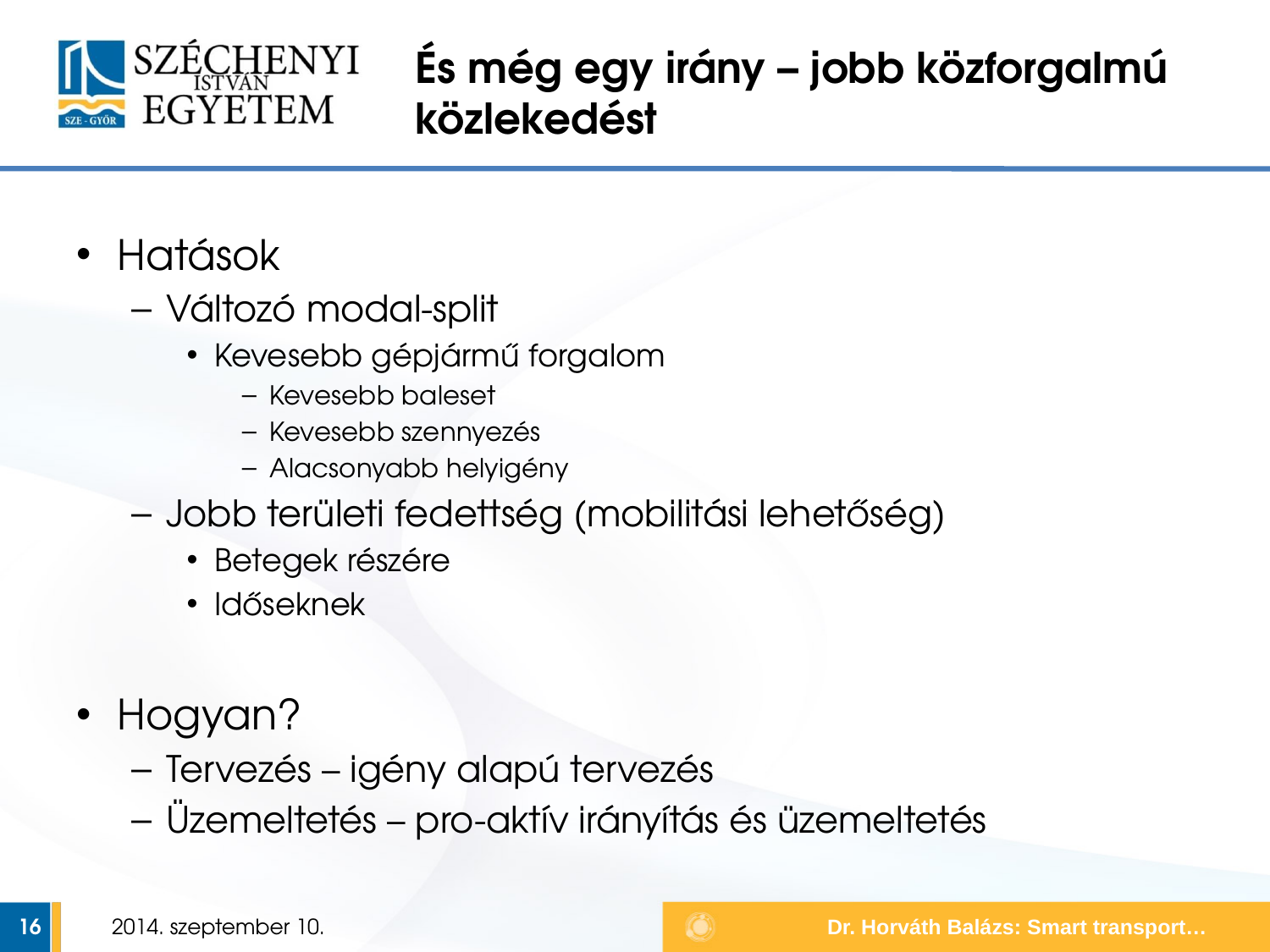

# És még egy irány – jobb közforgalmú közlekedést
Hatások
Változó modal-split
Kevesebb gépjármű forgalom
Kevesebb baleset
Kevesebb szennyezés
Alacsonyabb helyigény
Jobb területi fedettség (mobilitási lehetőség)
Betegek részére
Időseknek

Hogyan?
Tervezés – igény alapú tervezés
Üzemeltetés – pro-aktív irányítás és üzemeltetés
16
2014. szeptember 10.
Dr. Horváth Balázs: Smart transport…